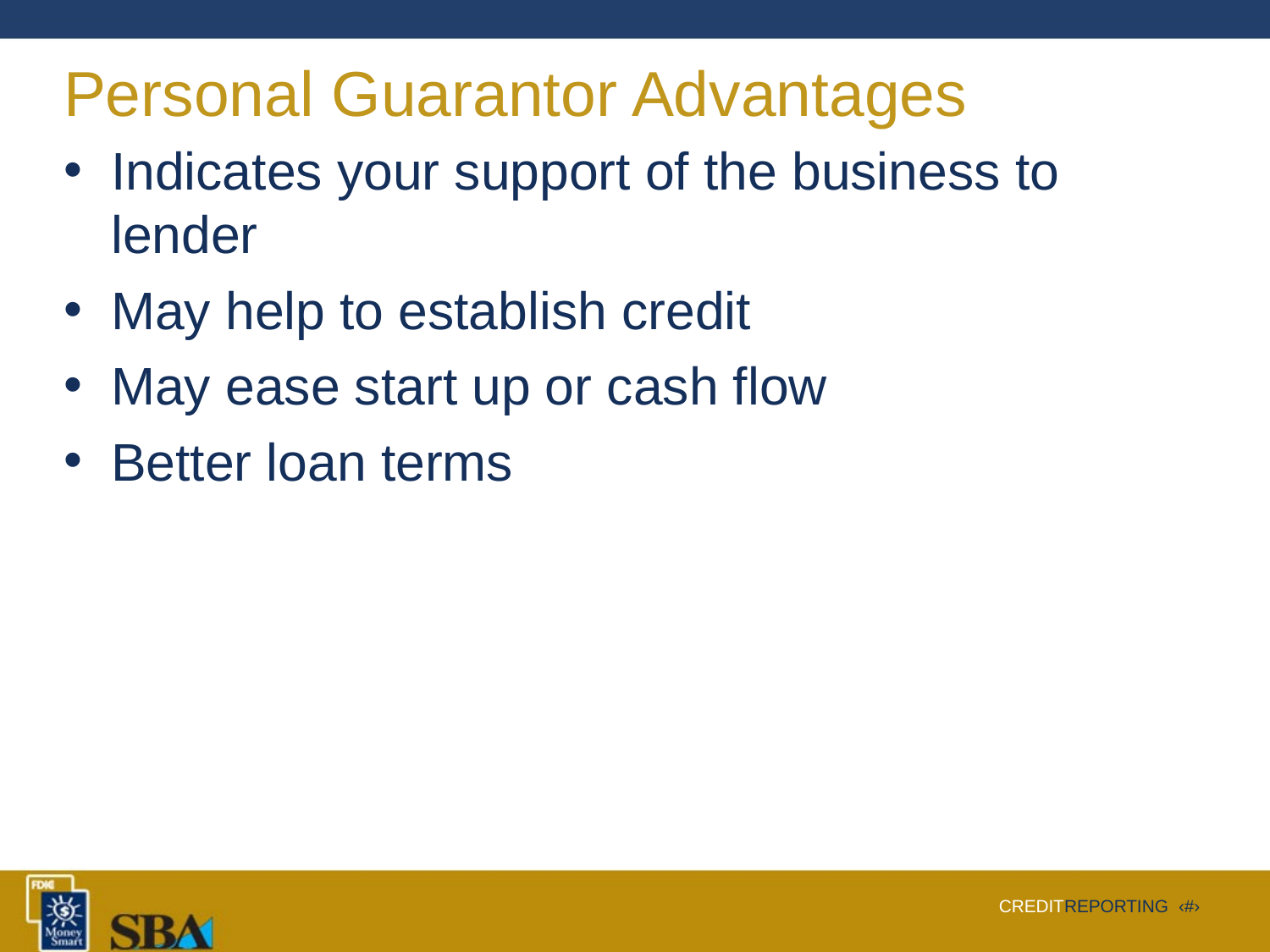

# Personal Guarantor Advantages
Indicates your support of the business to lender
May help to establish credit
May ease start up or cash flow
Better loan terms